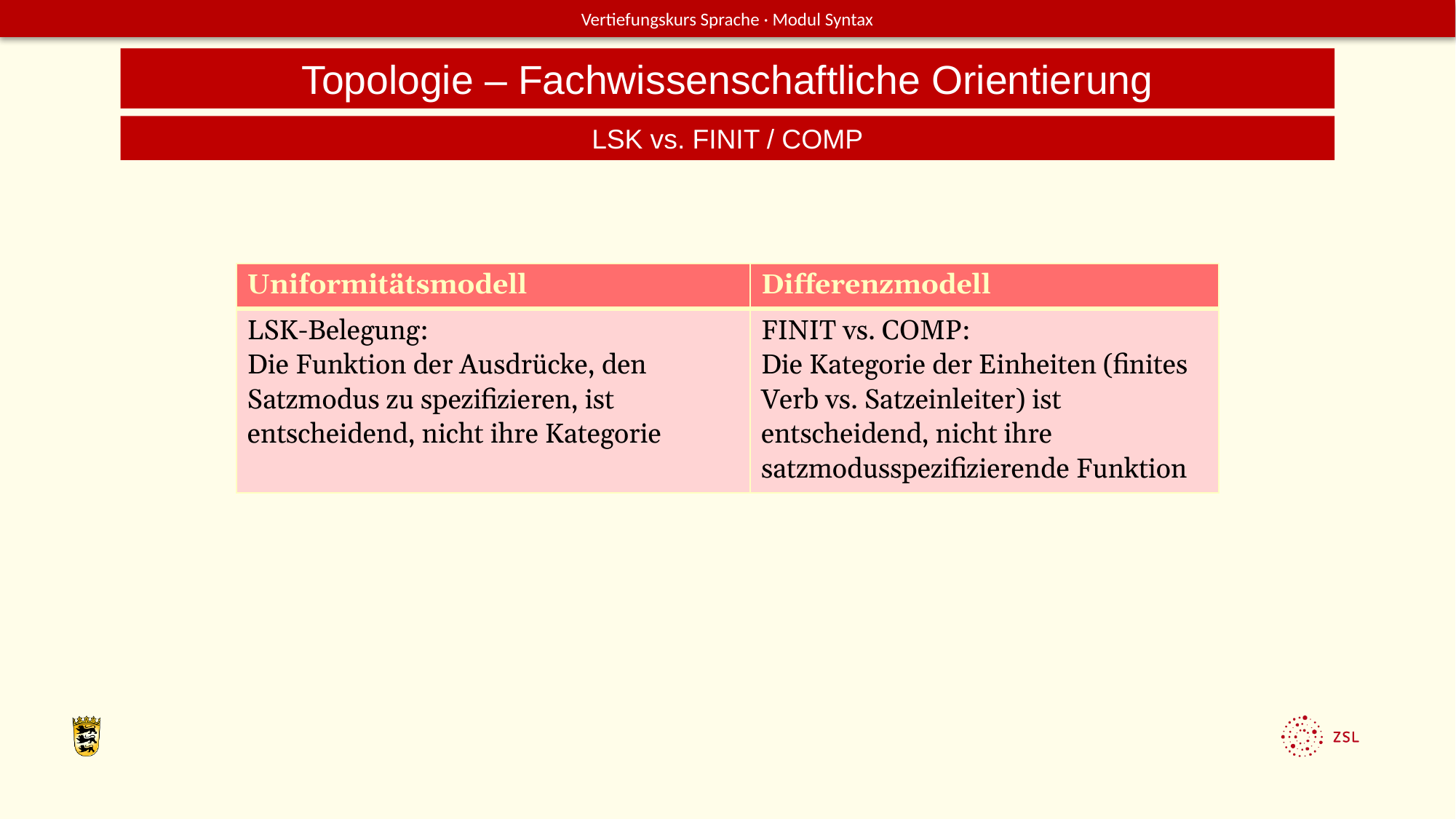

Topologie – Fachwissenschaftliche Orientierung
LSK vs. FINIT / COMP
| Uniformitätsmodell | Differenzmodell |
| --- | --- |
| LSK-Belegung: Die Funktion der Ausdrücke, den Satzmodus zu spezifizieren, ist entscheidend, nicht ihre Kategorie | FINIT vs. COMP: Die Kategorie der Einheiten (finites Verb vs. Satzeinleiter) ist entscheidend, nicht ihre satzmodusspezifizierende Funktion |